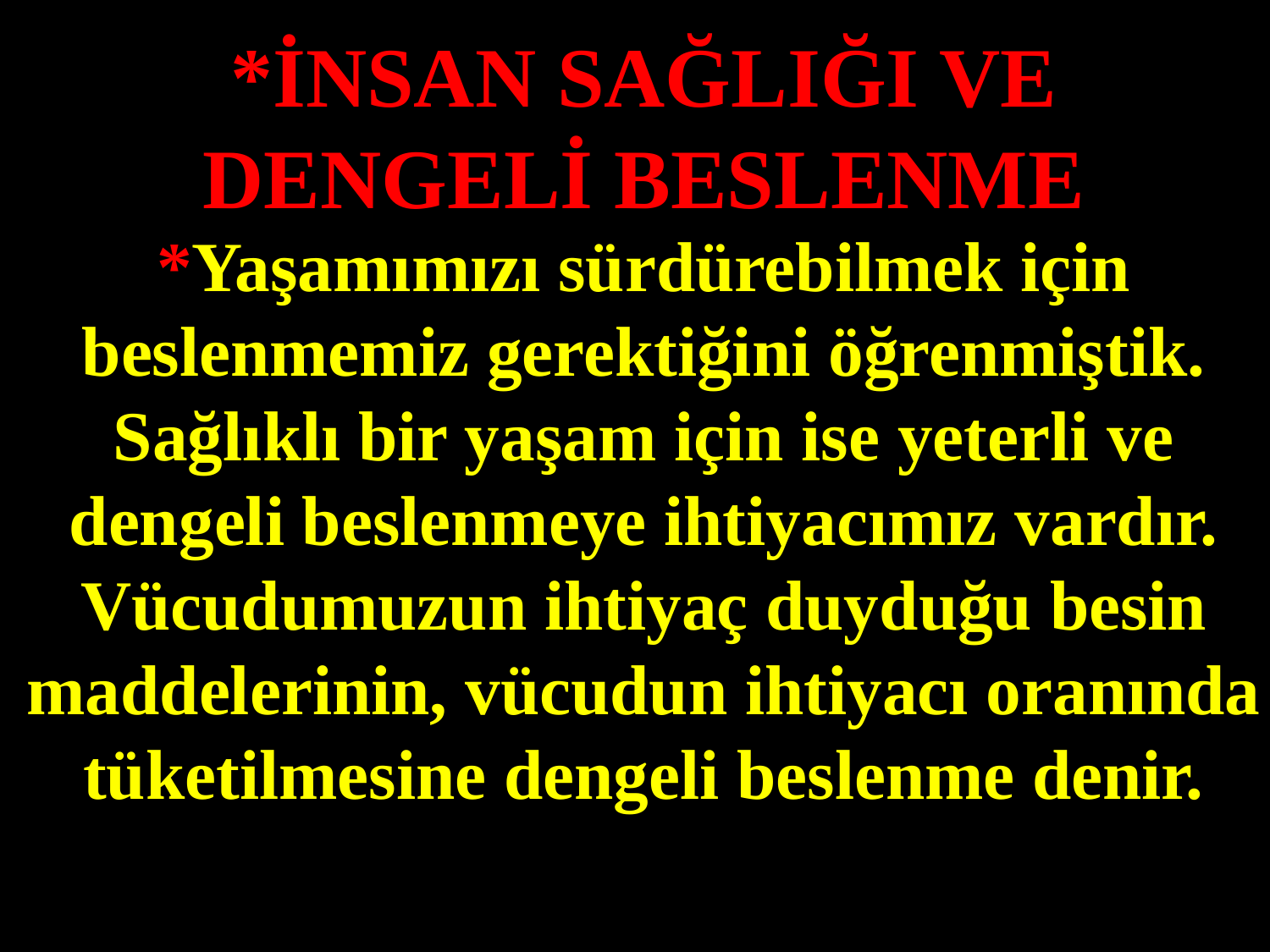

*İNSAN SAĞLIĞI VE DENGELİ BESLENME
*Yaşamımızı sürdürebilmek için beslenmemiz gerektiğini öğrenmiştik. Sağlıklı bir yaşam için ise yeterli ve dengeli beslenmeye ihtiyacımız vardır. Vücudumuzun ihtiyaç duyduğu besin maddelerinin, vücudun ihtiyacı oranında tüketilmesine dengeli beslenme denir.
#